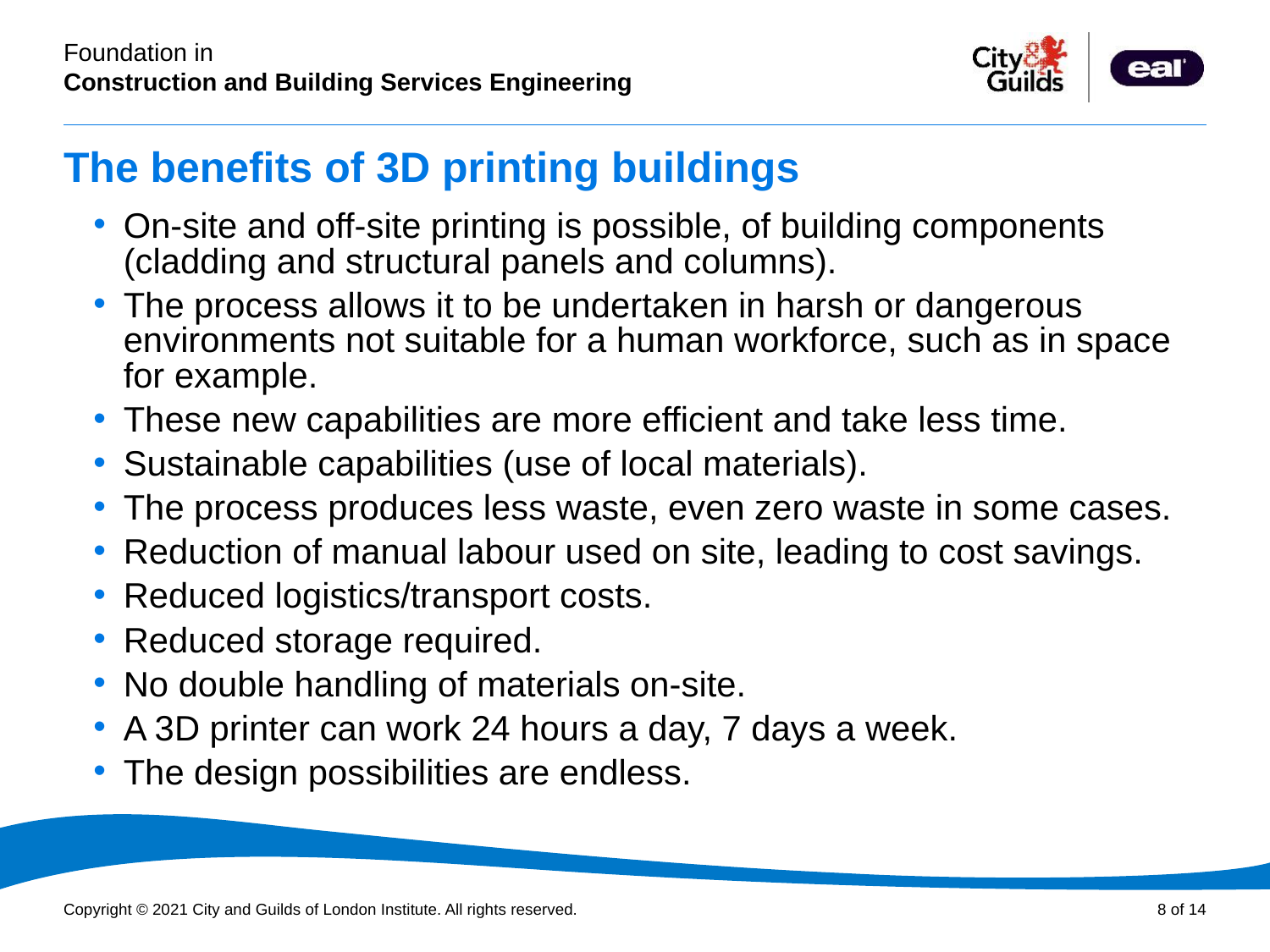

# The benefits of 3D printing buildings
On-site and off-site printing is possible, of building components (cladding and structural panels and columns).
The process allows it to be undertaken in harsh or dangerous environments not suitable for a human workforce, such as in space for example.
These new capabilities are more efficient and take less time.
Sustainable capabilities (use of local materials).
The process produces less waste, even zero waste in some cases.
Reduction of manual labour used on site, leading to cost savings.
Reduced logistics/transport costs.
Reduced storage required.
No double handling of materials on-site.
A 3D printer can work 24 hours a day, 7 days a week.
The design possibilities are endless.